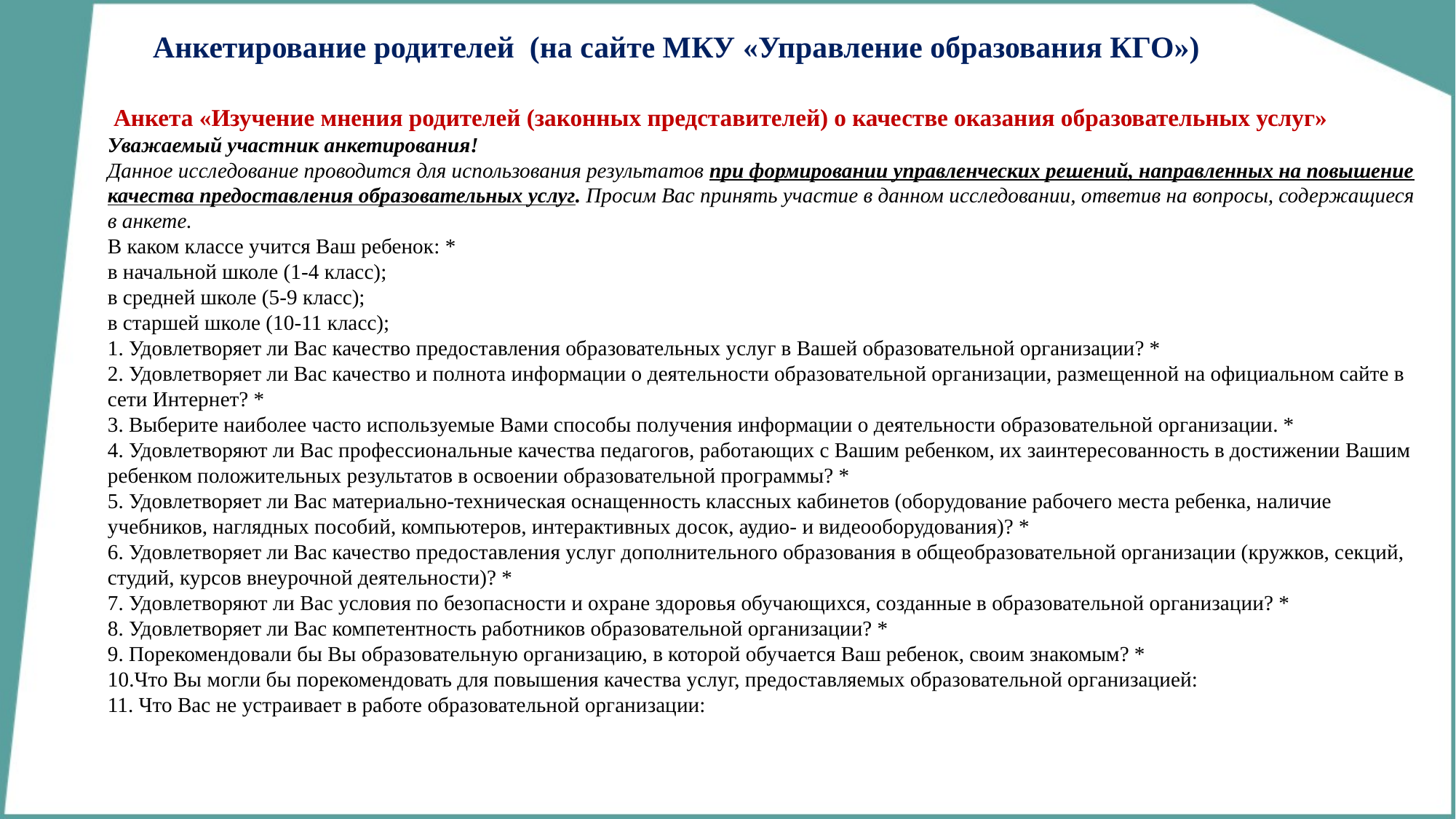

Анкетирование родителей  (на сайте МКУ «Управление образования КГО»)
 Анкета «Изучение мнения родителей (законных представителей) о качестве оказания образовательных услуг»
Уважаемый участник анкетирования!
Данное исследование проводится для использования результатов при формировании управленческих решений, направленных на повышение качества предоставления образовательных услуг. Просим Вас принять участие в данном исследовании, ответив на вопросы, содержащиеся в анкете.
В каком классе учится Ваш ребенок: *
в начальной школе (1-4 класс);
в средней школе (5-9 класс);
в старшей школе (10-11 класс);
1. Удовлетворяет ли Вас качество предоставления образовательных услуг в Вашей образовательной организации? *
2. Удовлетворяет ли Вас качество и полнота информации о деятельности образовательной организации, размещенной на официальном сайте в сети Интернет? *
3. Выберите наиболее часто используемые Вами способы получения информации о деятельности образовательной организации. *
4. Удовлетворяют ли Вас профессиональные качества педагогов, работающих с Вашим ребенком, их заинтересованность в достижении Вашим ребенком положительных результатов в освоении образовательной программы? *
5. Удовлетворяет ли Вас материально-техническая оснащенность классных кабинетов (оборудование рабочего места ребенка, наличие учебников, наглядных пособий, компьютеров, интерактивных досок, аудио- и видеооборудования)? *
6. Удовлетворяет ли Вас качество предоставления услуг дополнительного образования в общеобразовательной организации (кружков, секций, студий, курсов внеурочной деятельности)? *
7. Удовлетворяют ли Вас условия по безопасности и охране здоровья обучающихся, созданные в образовательной организации? *
8. Удовлетворяет ли Вас компетентность работников образовательной организации? *
9. Порекомендовали бы Вы образовательную организацию, в которой обучается Ваш ребенок, своим знакомым? *
10.Что Вы могли бы порекомендовать для повышения качества услуг, предоставляемых образовательной организацией:
11. Что Вас не устраивает в работе образовательной организации: